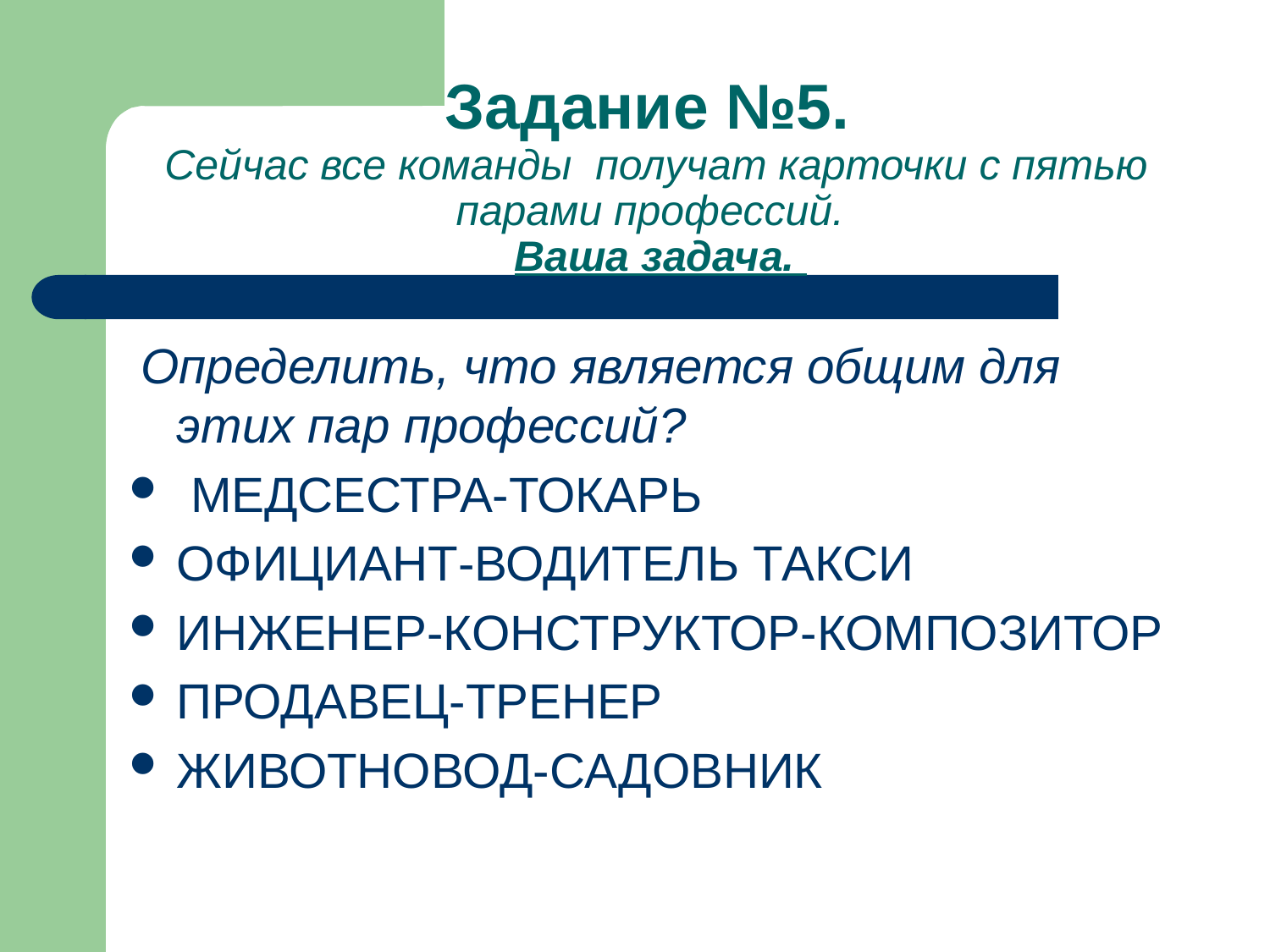

# Задание №5. Сейчас все команды  получат карточки с пятью парами профессий. Ваша задача.
 Определить, что является общим для этих пар профессий?
 МЕДСЕСТРА-ТОКАРЬ
ОФИЦИАНТ-ВОДИТЕЛЬ ТАКСИ
ИНЖЕНЕР-КОНСТРУКТОР-КОМПОЗИТОР
ПРОДАВЕЦ-ТРЕНЕР
ЖИВОТНОВОД-САДОВНИК